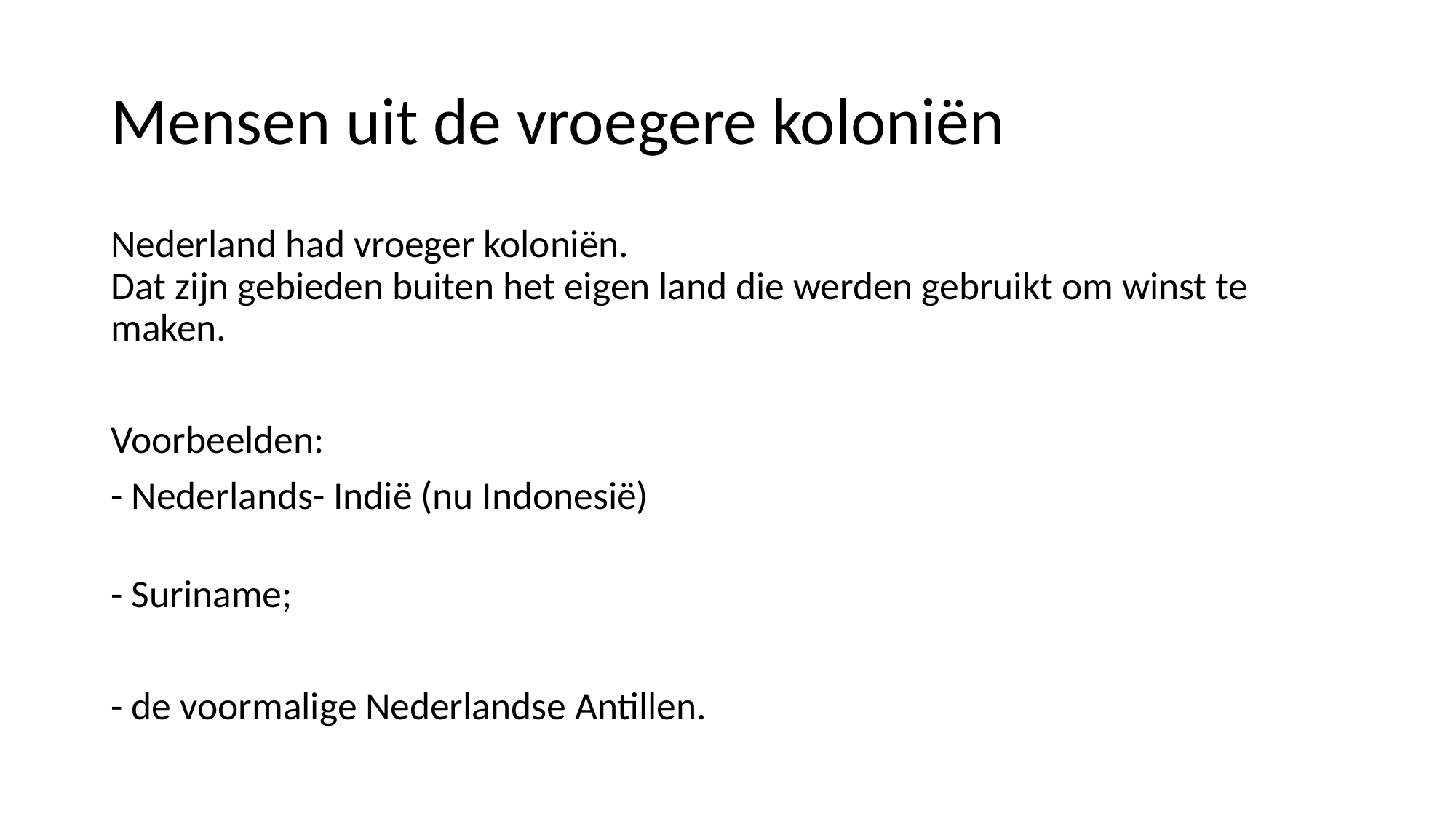

# Mensen uit de vroegere koloniën
Nederland had vroeger koloniën.
Dat zijn gebieden buiten het eigen land die werden gebruikt om winst te maken.

Voorbeelden:
- Nederlands- Indië (nu Indonesië)
- Suriname;

- de voormalige Nederlandse Antillen.